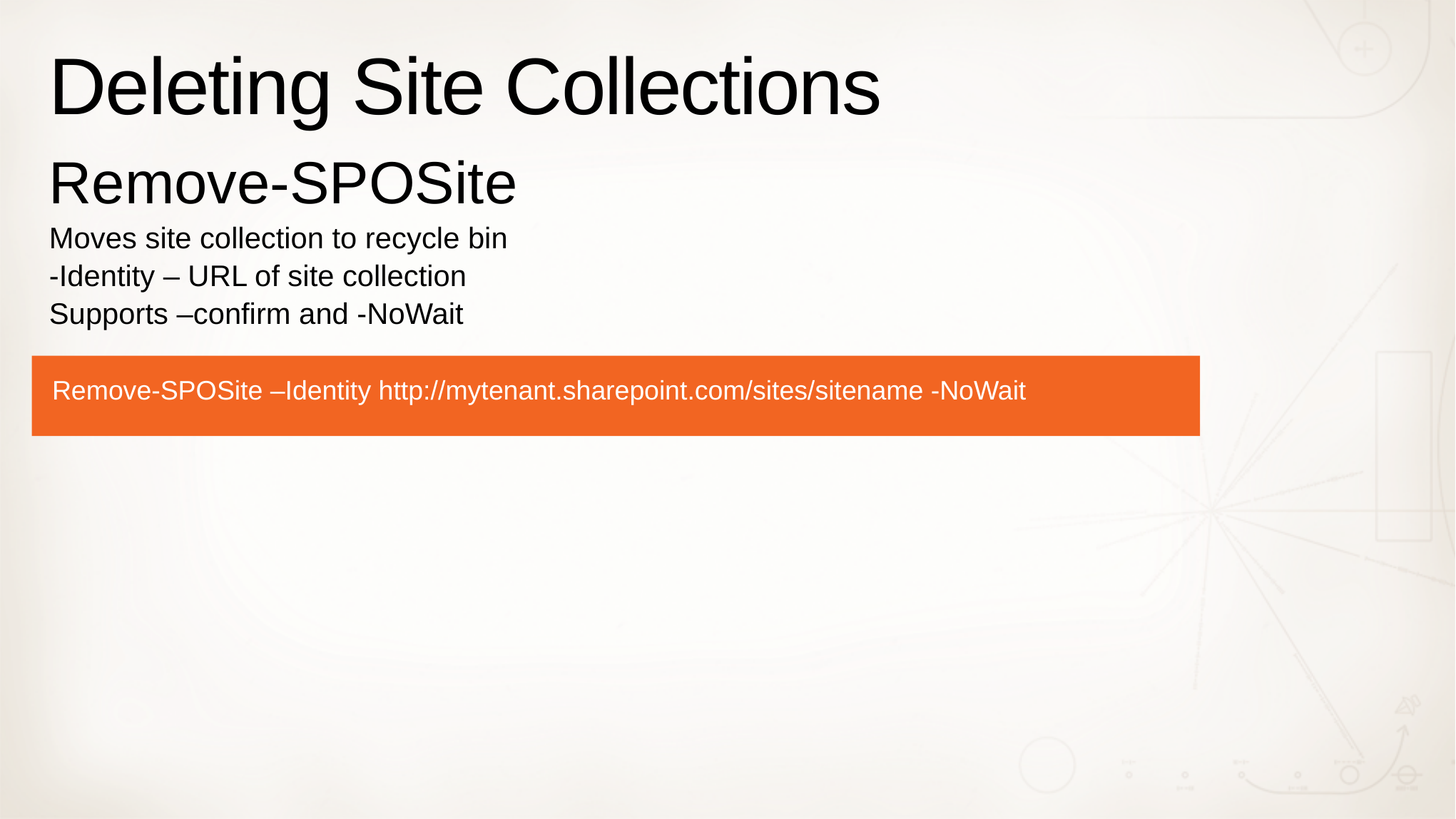

# Deleting Site Collections
Remove-SPOSite
Moves site collection to recycle bin
-Identity – URL of site collection
Supports –confirm and -NoWait

Remove-SPOSite –Identity http://mytenant.sharepoint.com/sites/sitename -NoWait